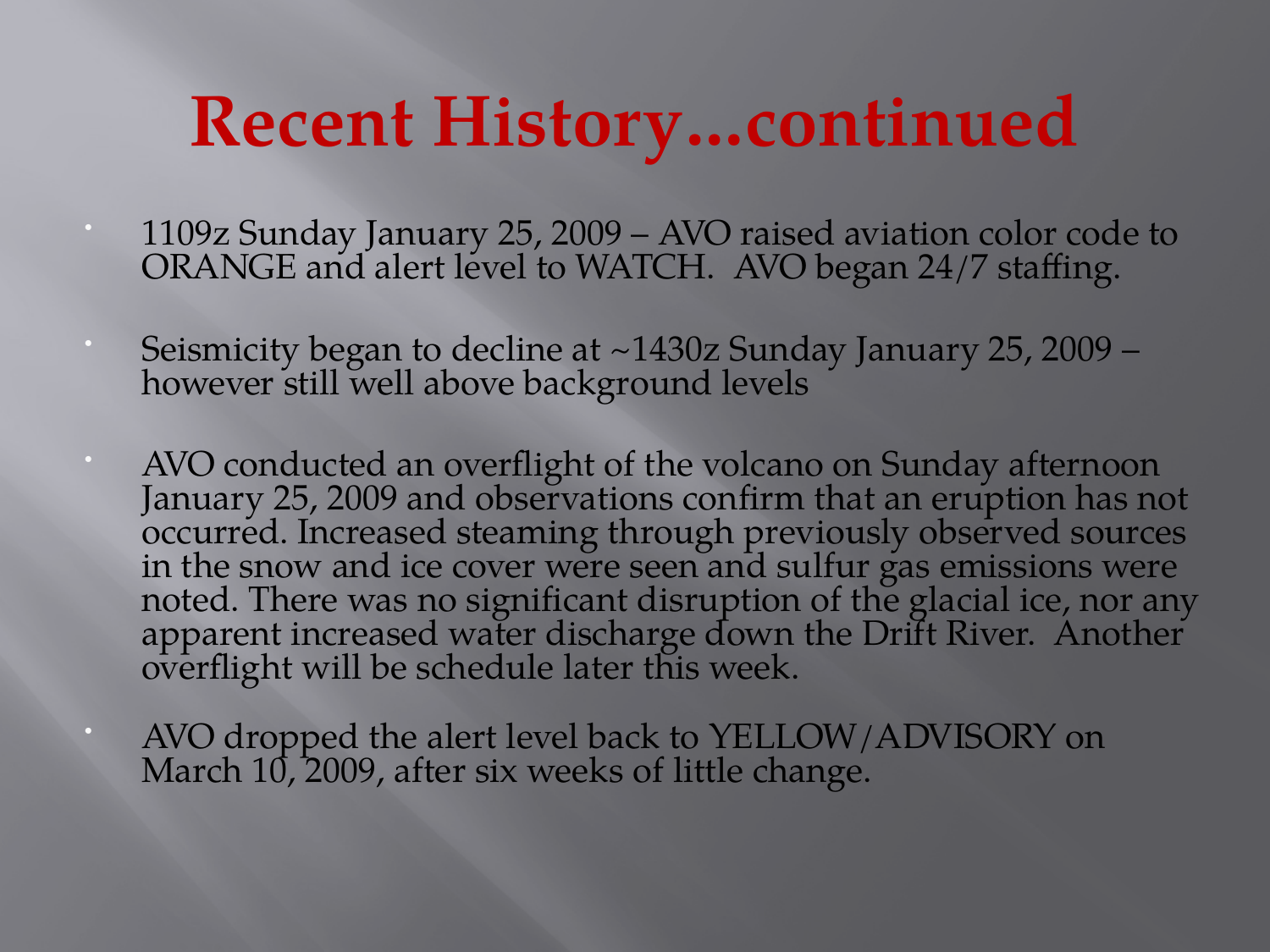

# Recent History…continued
1109z Sunday January 25, 2009 – AVO raised aviation color code to ORANGE and alert level to WATCH.  AVO began 24/7 staffing.

Seismicity began to decline at ~1430z Sunday January 25, 2009 – however still well above background levels

AVO conducted an overflight of the volcano on Sunday afternoon January 25, 2009 and observations confirm that an eruption has not occurred. Increased steaming through previously observed sources in the snow and ice cover were seen and sulfur gas emissions were noted. There was no significant disruption of the glacial ice, nor any apparent increased water discharge down the Drift River.  Another overflight will be schedule later this week.

AVO dropped the alert level back to YELLOW/ADVISORY on March 10, 2009, after six weeks of little change.